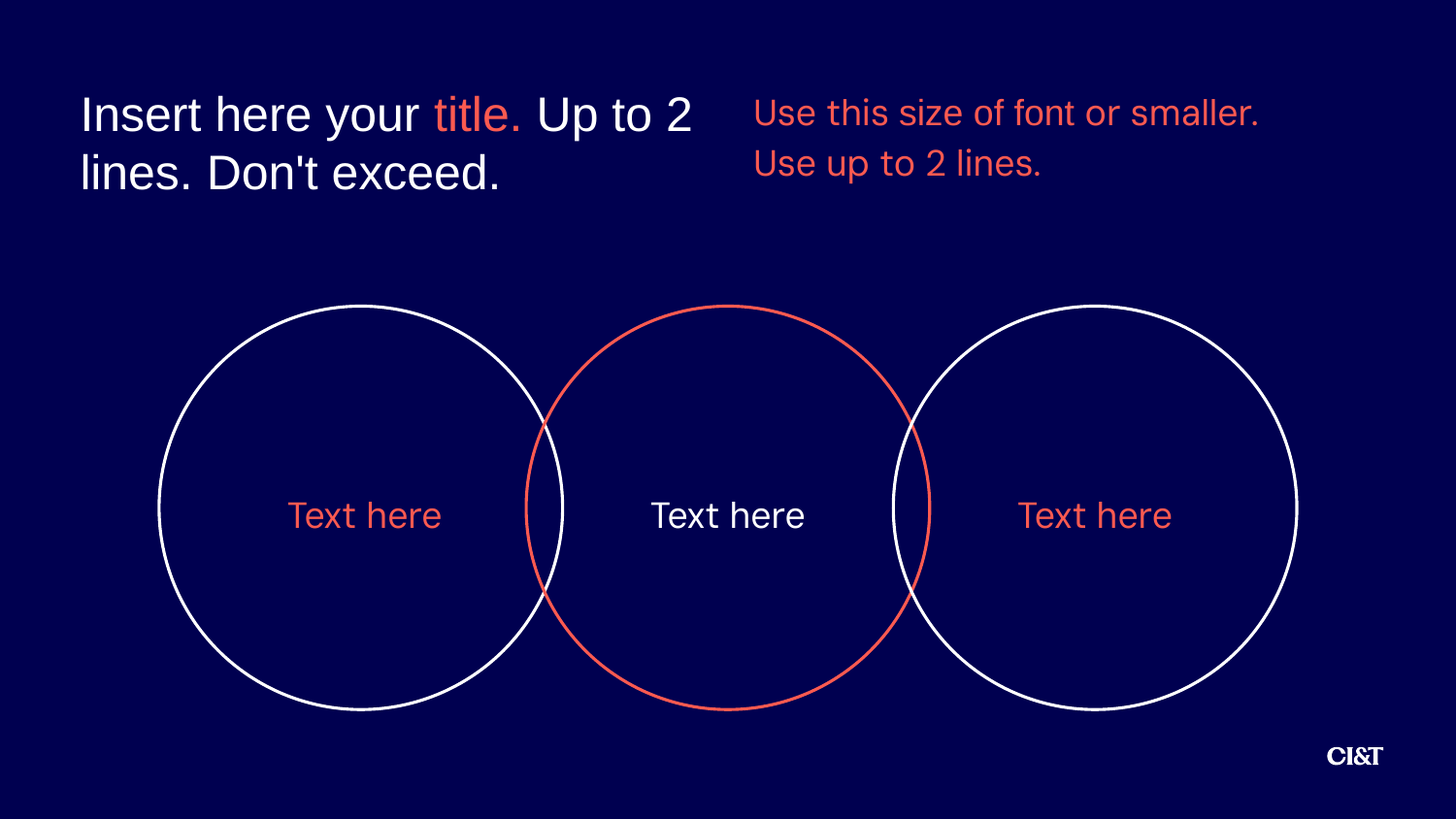

Insert here your title. Up to 2 lines. Don't exceed.
Use this size of font or smaller.
Use up to 2 lines.

Text here
Text here
Text here